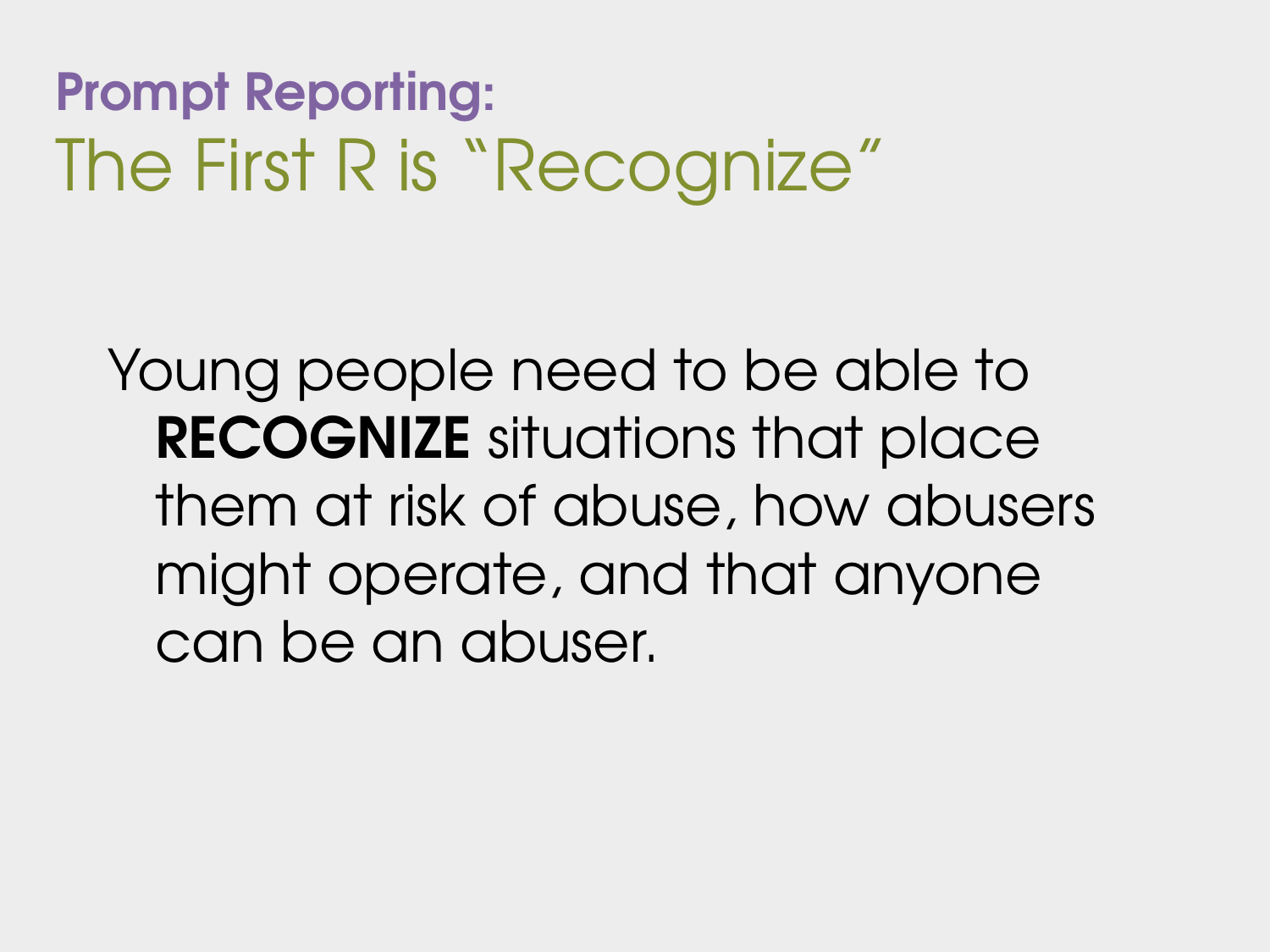

# Prompt Reporting: The First R is “Recognize”
Young people need to be able to RECOGNIZE situations that place them at risk of abuse, how abusers might operate, and that anyone can be an abuser.